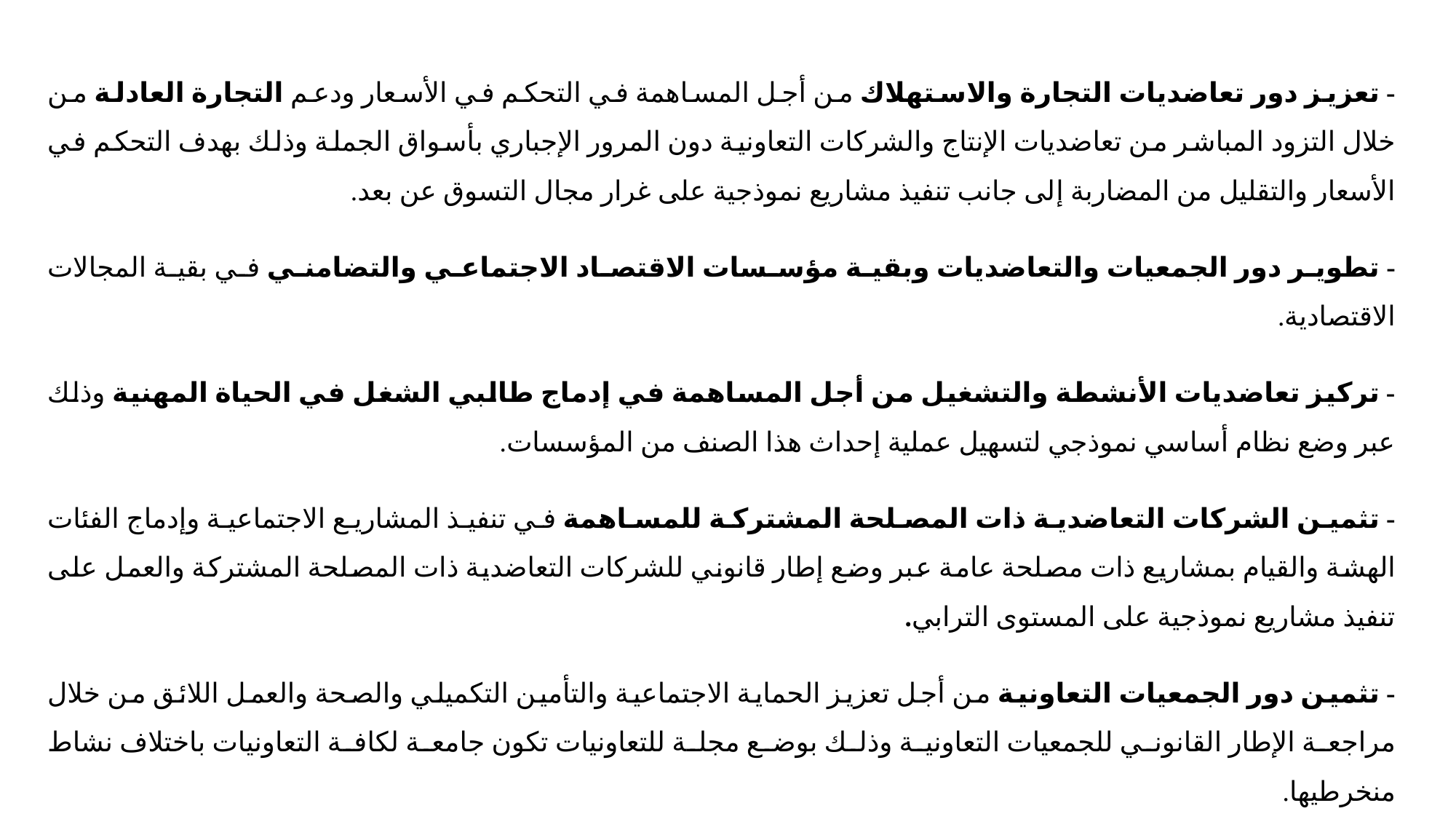

- تعزيز دور تعاضديات التجارة والاستهلاك من أجل المساهمة في التحكم في الأسعار ودعم التجارة العادلة من خلال التزود المباشر من تعاضديات الإنتاج والشركات التعاونية دون المرور الإجباري بأسواق الجملة وذلك بهدف التحكم في الأسعار والتقليل من المضاربة إلى جانب تنفيذ مشاريع نموذجية على غرار مجال التسوق عن بعد.
- تطوير دور الجمعيات والتعاضديات وبقية مؤسسات الاقتصاد الاجتماعي والتضامني في بقية المجالات الاقتصادية.
- تركيز تعاضديات الأنشطة والتشغيل من أجل المساهمة في إدماج طالبي الشغل في الحياة المهنية وذلك عبر وضع نظام أساسي نموذجي لتسهيل عملية إحداث هذا الصنف من المؤسسات.
- تثمين الشركات التعاضدية ذات المصلحة المشتركة للمساهمة في تنفيذ المشاريع الاجتماعية وإدماج الفئات الهشة والقيام بمشاريع ذات مصلحة عامة عبر وضع إطار قانوني للشركات التعاضدية ذات المصلحة المشتركة والعمل على تنفيذ مشاريع نموذجية على المستوى الترابي.
- تثمين دور الجمعيات التعاونية من أجل تعزيز الحماية الاجتماعية والتأمين التكميلي والصحة والعمل اللائق من خلال مراجعة الإطار القانوني للجمعيات التعاونية وذلك بوضع مجلة للتعاونيات تكون جامعة لكافة التعاونيات باختلاف نشاط منخرطيها.